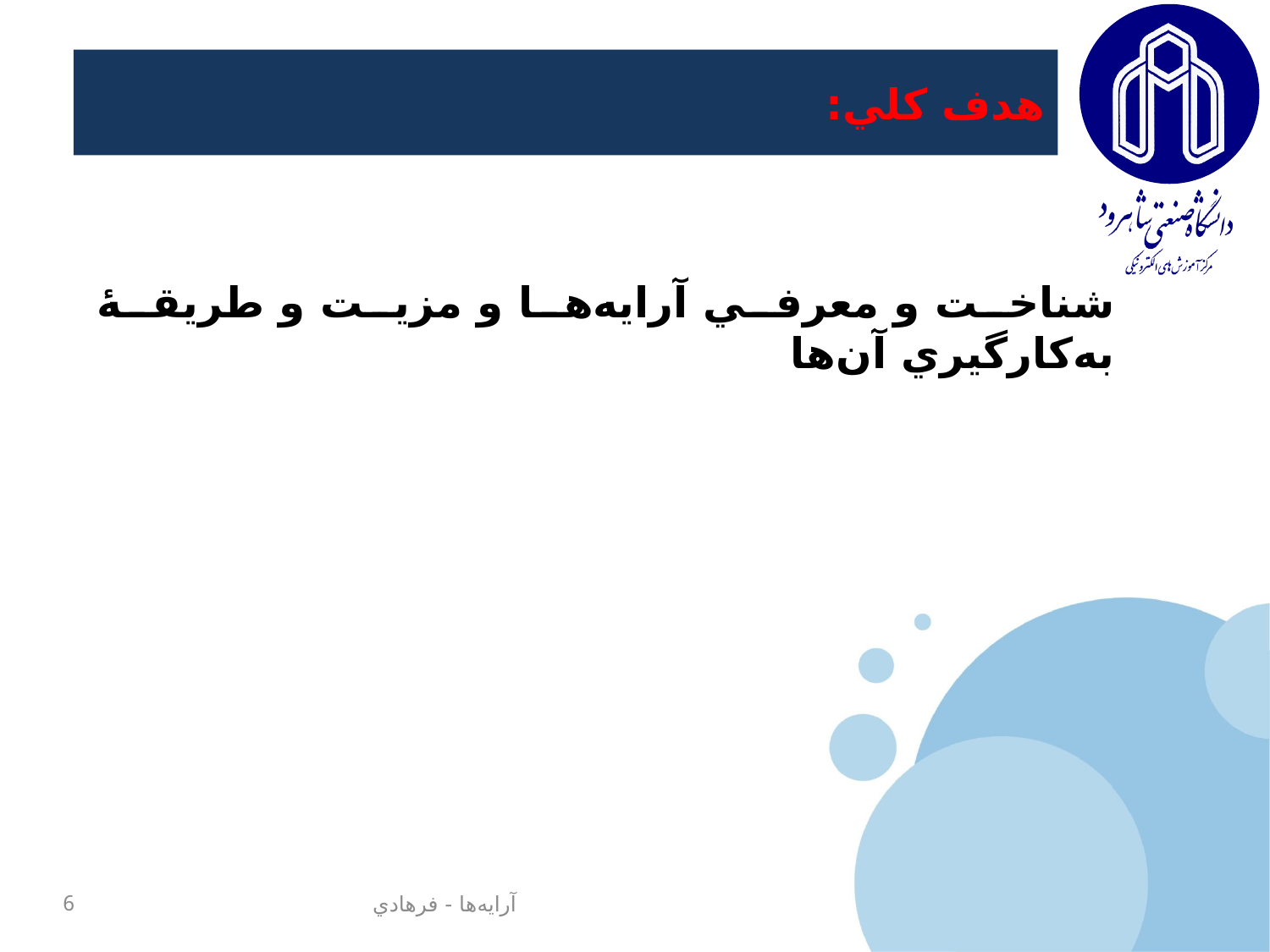

# هدف کلي:
شناخت و معرفي آرايه‌ها و مزيت و طريقۀ به‌کارگيري آن‌ها
6
آرايه‌ها - فرهادي